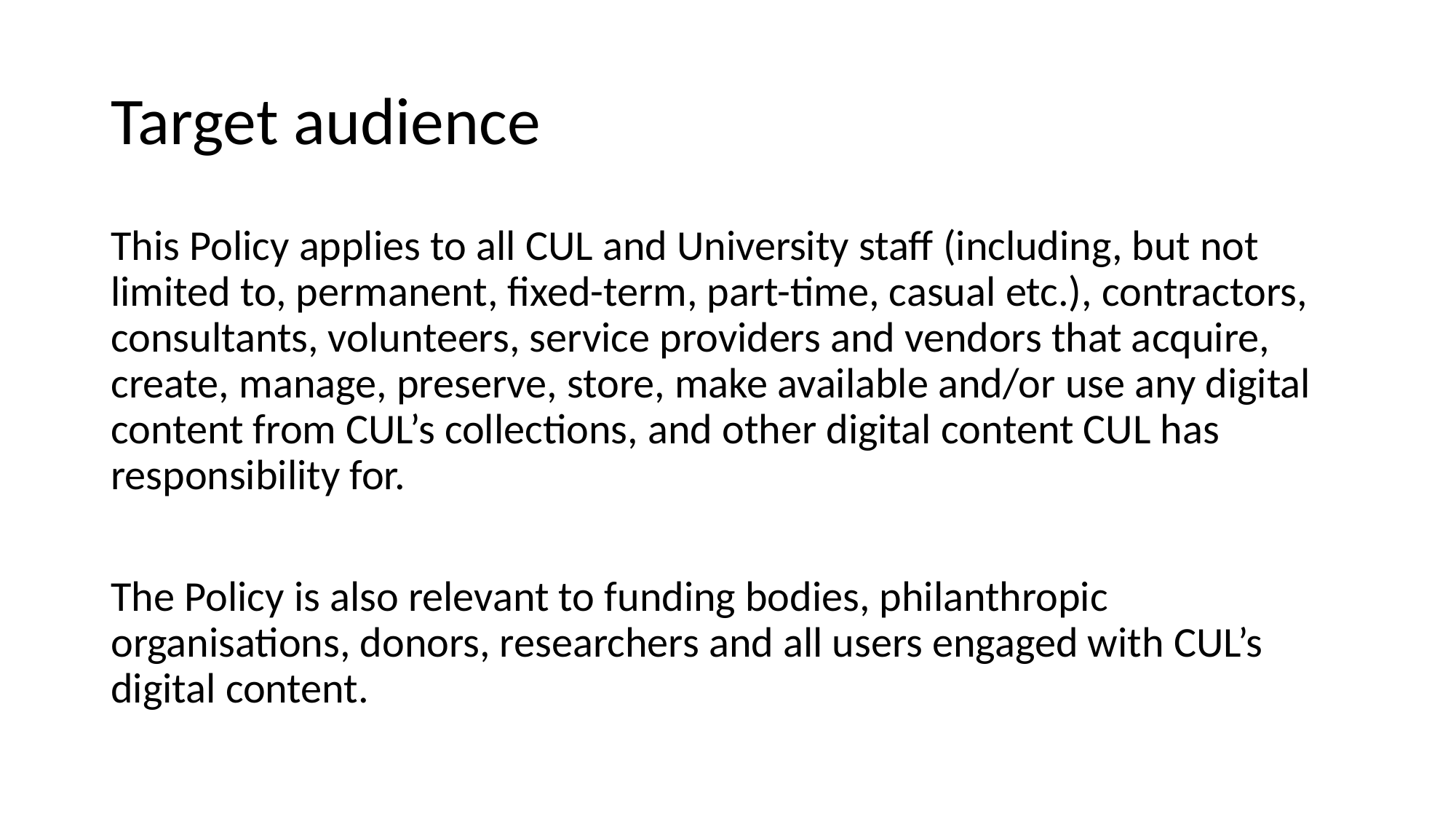

# Target audience
This Policy applies to all CUL and University staff (including, but not limited to, permanent, fixed-term, part-time, casual etc.), contractors, consultants, volunteers, service providers and vendors that acquire, create, manage, preserve, store, make available and/or use any digital content from CUL’s collections, and other digital content CUL has responsibility for.

The Policy is also relevant to funding bodies, philanthropic organisations, donors, researchers and all users engaged with CUL’s digital content.